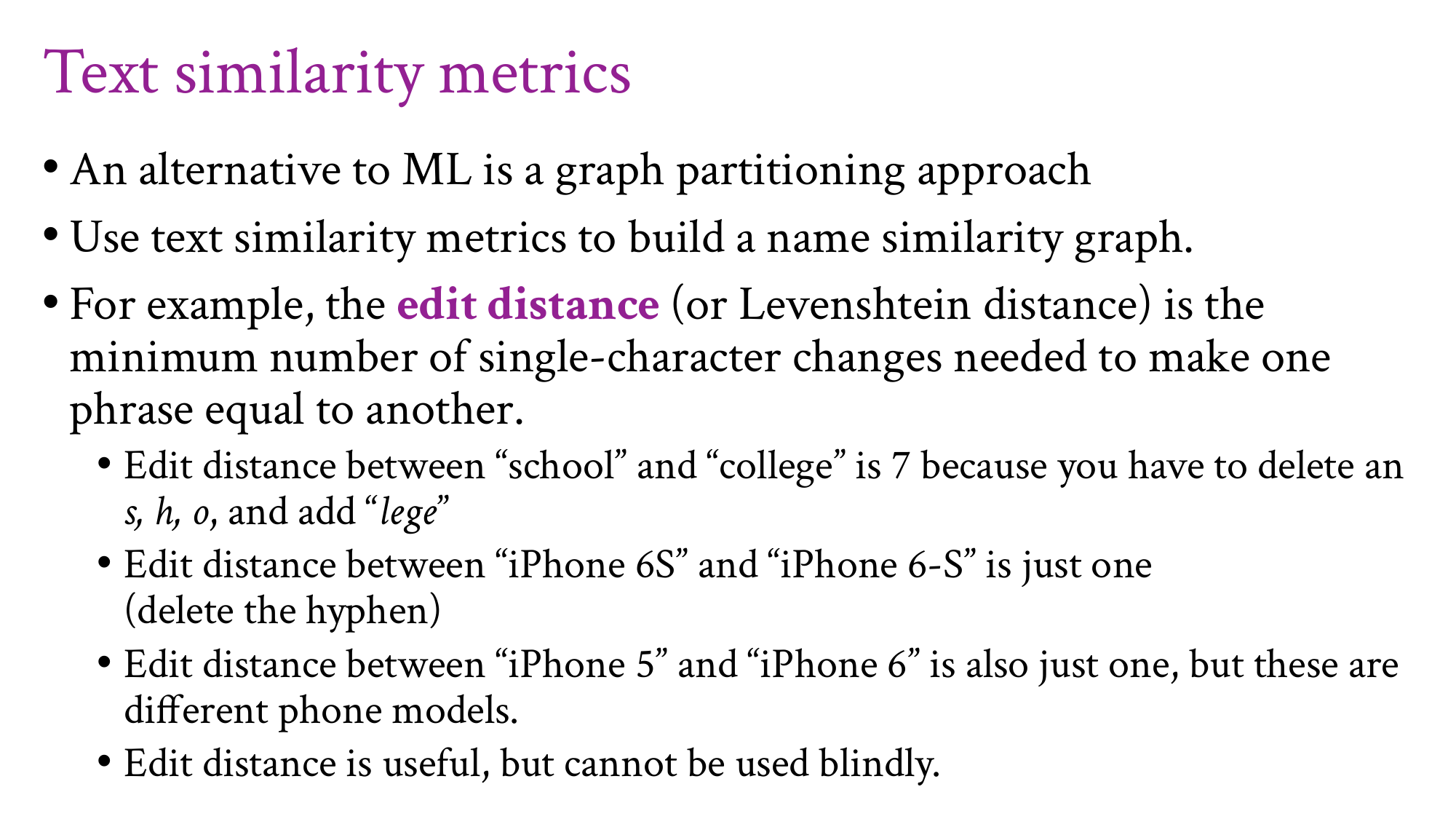

# Text similarity metrics
An alternative to ML is a graph partitioning approach
Use text similarity metrics to build a name similarity graph.
For example, the edit distance (or Levenshtein distance) is the minimum number of single-character changes needed to make one phrase equal to another.
Edit distance between “school” and “college” is 7 because you have to delete an s, h, o, and add “lege”
Edit distance between “iPhone 6S” and “iPhone 6-S” is just one
(delete the hyphen)
Edit distance between “iPhone 5” and “iPhone 6” is also just one, but these are different phone models.
Edit distance is useful, but cannot be used blindly.